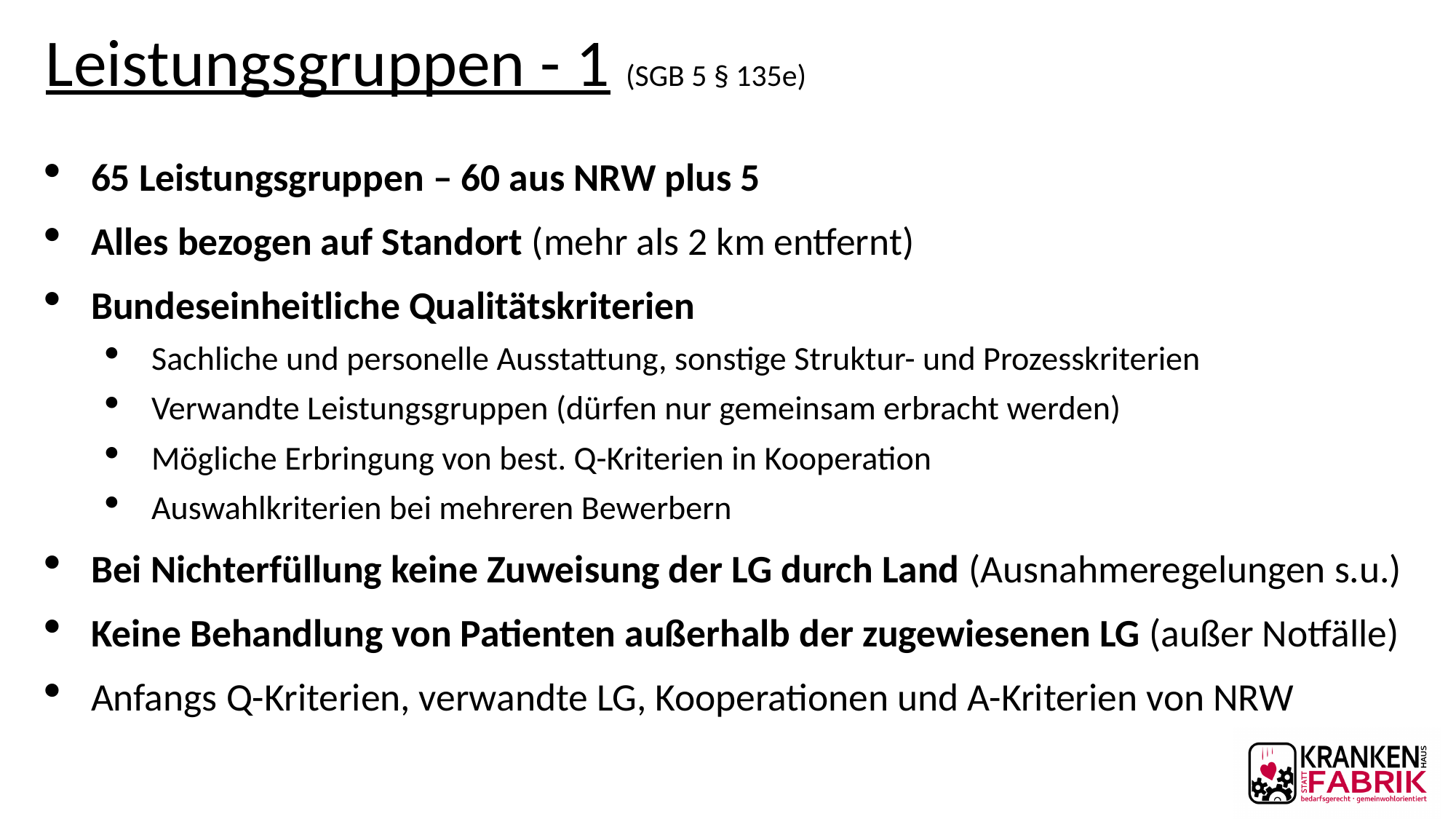

# Leistungsgruppen - 1 (SGB 5 § 135e)
65 Leistungsgruppen – 60 aus NRW plus 5
Alles bezogen auf Standort (mehr als 2 km entfernt)
Bundeseinheitliche Qualitätskriterien
Sachliche und personelle Ausstattung, sonstige Struktur- und Prozesskriterien
Verwandte Leistungsgruppen (dürfen nur gemeinsam erbracht werden)
Mögliche Erbringung von best. Q-Kriterien in Kooperation
Auswahlkriterien bei mehreren Bewerbern
Bei Nichterfüllung keine Zuweisung der LG durch Land (Ausnahmeregelungen s.u.)
Keine Behandlung von Patienten außerhalb der zugewiesenen LG (außer Notfälle)
Anfangs Q-Kriterien, verwandte LG, Kooperationen und A-Kriterien von NRW